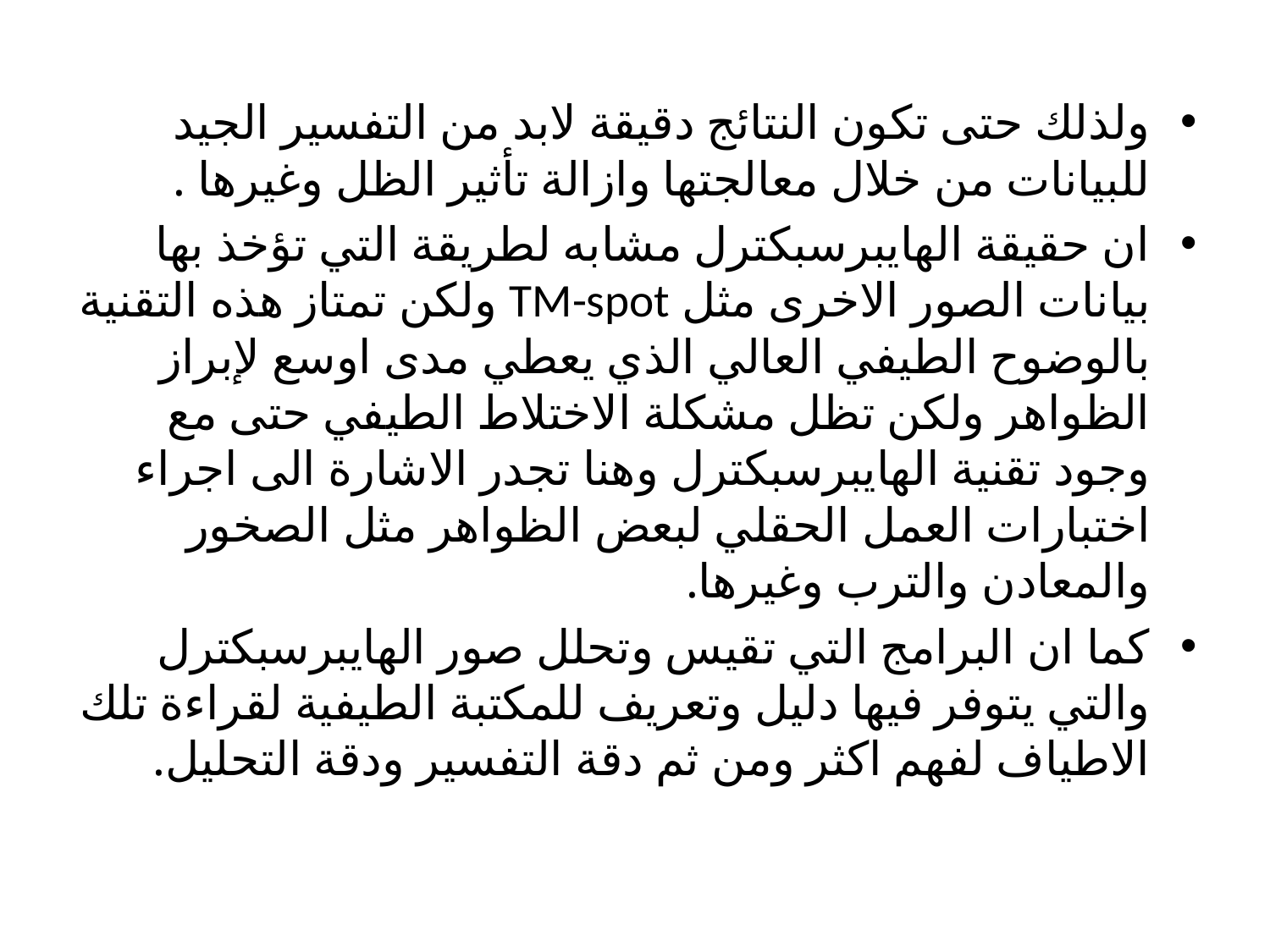

ولذلك حتى تكون النتائج دقيقة لابد من التفسير الجيد للبيانات من خلال معالجتها وازالة تأثير الظل وغيرها .
ان حقيقة الهايبرسبكترل مشابه لطريقة التي تؤخذ بها بيانات الصور الاخرى مثل TM-spot ولكن تمتاز هذه التقنية بالوضوح الطيفي العالي الذي يعطي مدى اوسع لإبراز الظواهر ولكن تظل مشكلة الاختلاط الطيفي حتى مع وجود تقنية الهايبرسبكترل وهنا تجدر الاشارة الى اجراء اختبارات العمل الحقلي لبعض الظواهر مثل الصخور والمعادن والترب وغيرها.
كما ان البرامج التي تقيس وتحلل صور الهايبرسبكترل والتي يتوفر فيها دليل وتعريف للمكتبة الطيفية لقراءة تلك الاطياف لفهم اكثر ومن ثم دقة التفسير ودقة التحليل.